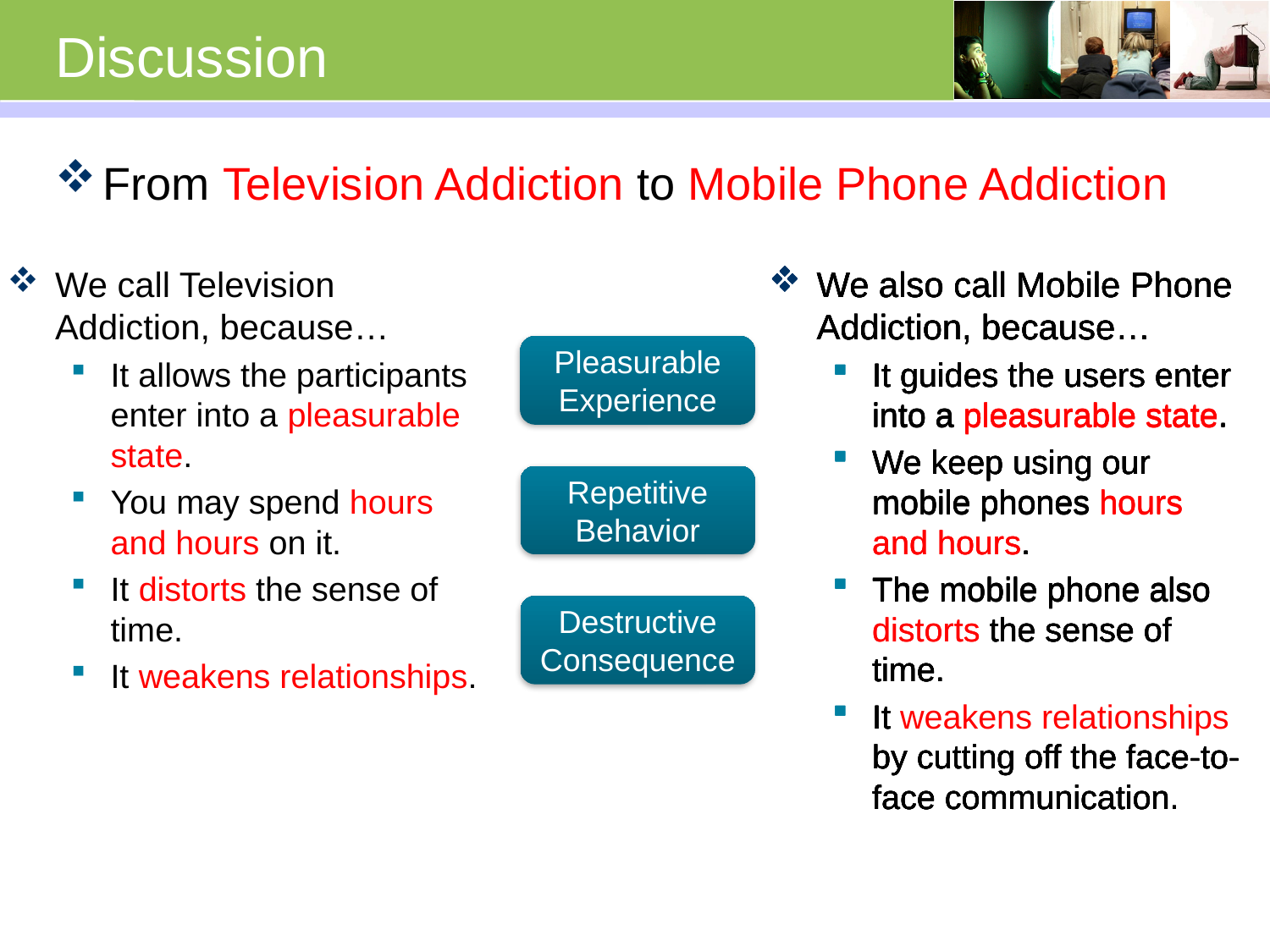

# Discussion
From Television Addiction to Mobile Phone Addiction
We call Television Addiction, because…
It allows the participants enter into a pleasurable state.
You may spend hours and hours on it.
It distorts the sense of time.
It weakens relationships.
We also call Mobile Phone Addiction, because…
It guides the users enter into a pleasurable state.
We keep using our mobile phones hours and hours.
The mobile phone also distorts the sense of time.
It weakens relationships by cutting off the face-to-face communication.
We also call Mobile Phone Addiction, because…
It guides the users enter into a pleasurable state.
We keep using our mobile phones hours and hours.
The mobile phone also distorts the sense of time.
It weakens relationships by cutting off the face-to-face communication.
We also call Mobile Phone Addiction, because…
It guides the users enter into a pleasurable state.
We keep using our mobile phones hours and hours.
The mobile phone also distorts the sense of time.
It weakens relationships by cutting off the face-to-face communication.
We also call Mobile Phone Addiction, because…
It guides the users enter into a pleasurable state.
We keep using our mobile phones hours and hours.
The mobile phone also distorts the sense of time.
It weakens relationships by cutting off the face-to-face communication.
We also call Mobile Phone Addiction, because…
It guides the users enter into a pleasurable state.
We keep using our mobile phones hours and hours.
The mobile phone also distorts the sense of time.
It weakens relationships by cutting off the face-to-face communication.
Pleasurable Experience
Repetitive Behavior
Destructive Consequence